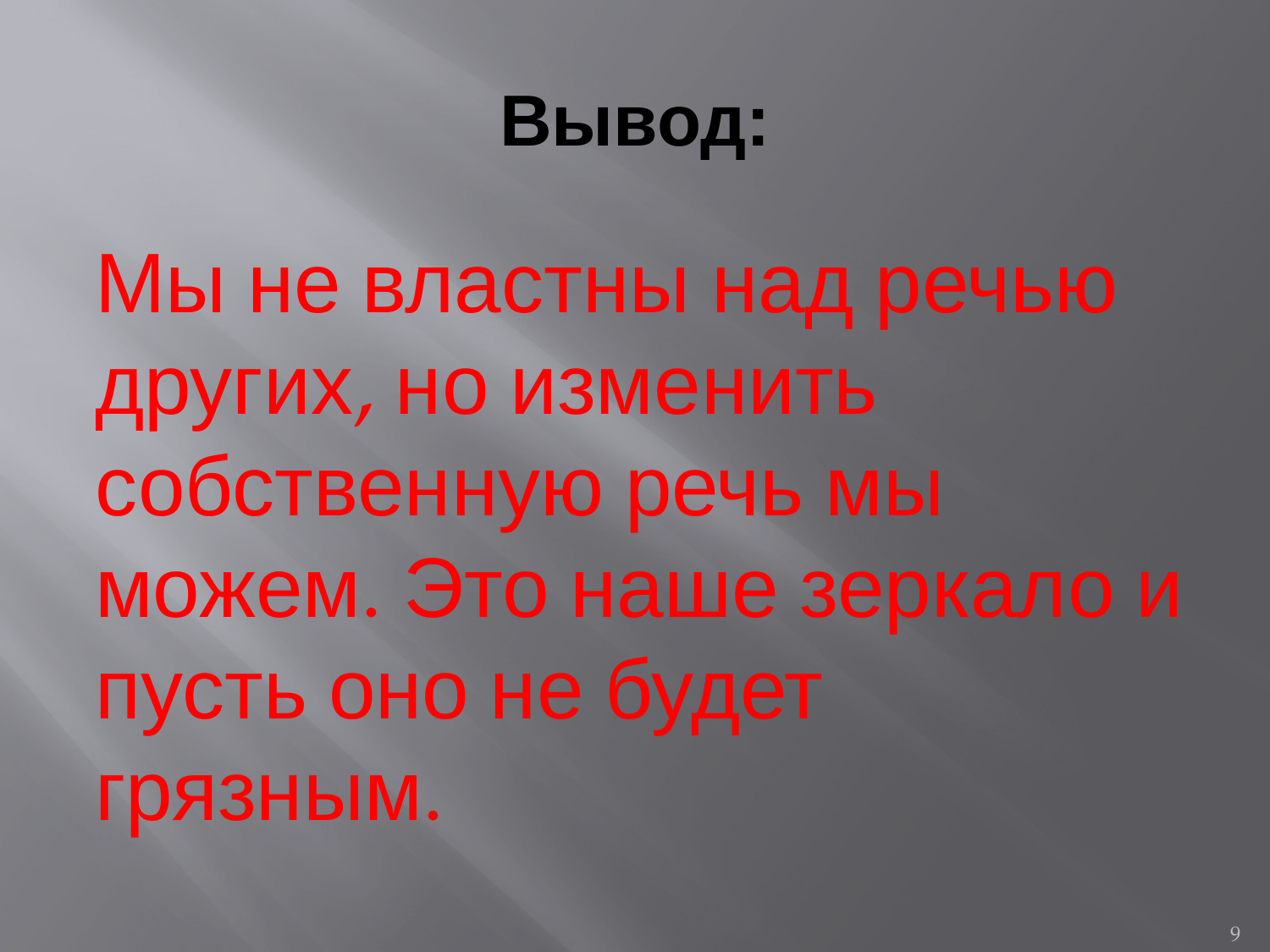

# Вывод:
Мы не властны над речью других, но изменить собственную речь мы можем. Это наше зеркало и пусть оно не будет грязным.

9